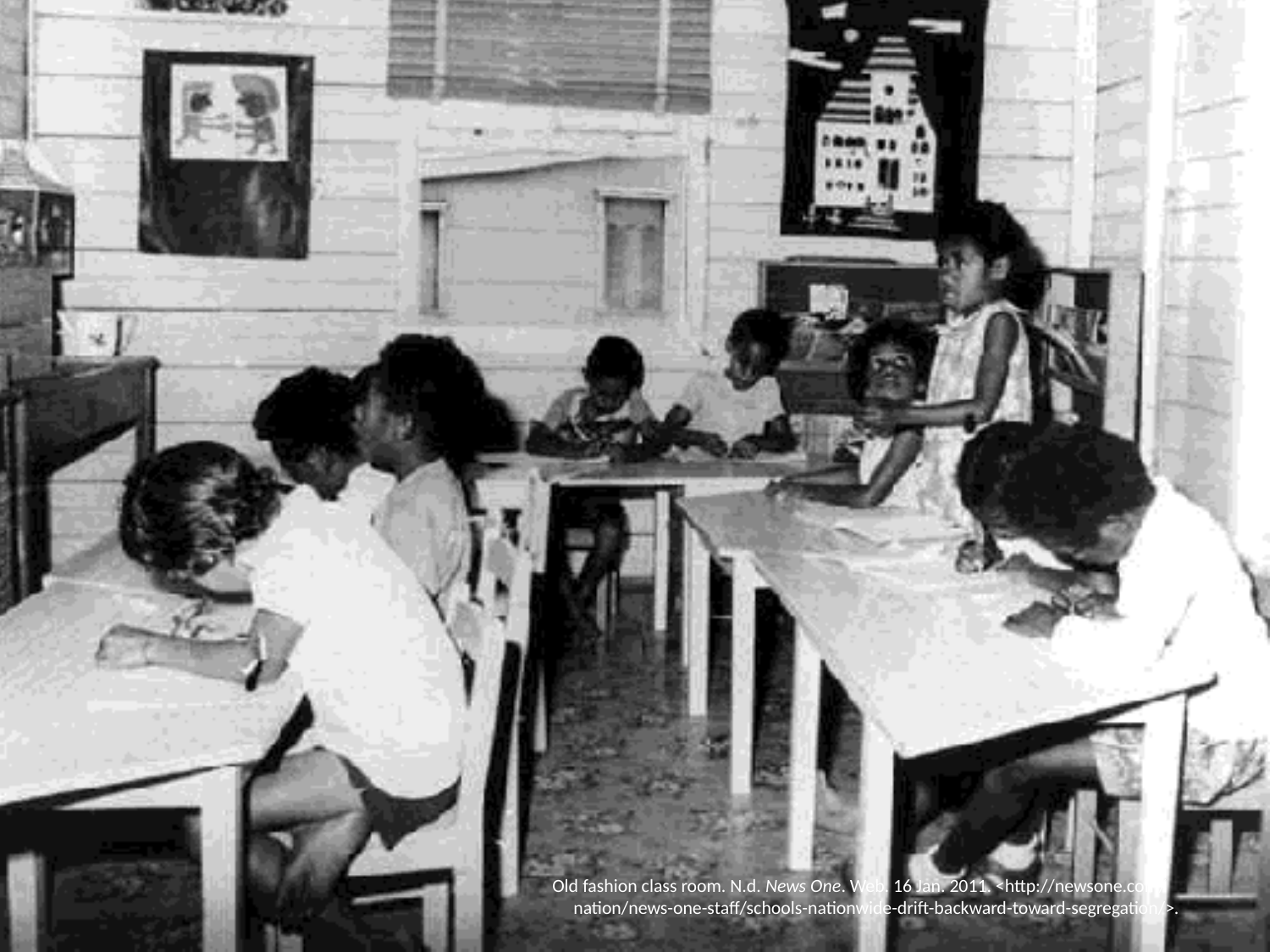

Old fashion class room. N.d. News One. Web. 16 Jan. 2011. <http://newsone.com/
     nation/news-one-staff/schools-nationwide-drift-backward-toward-segregation/>.